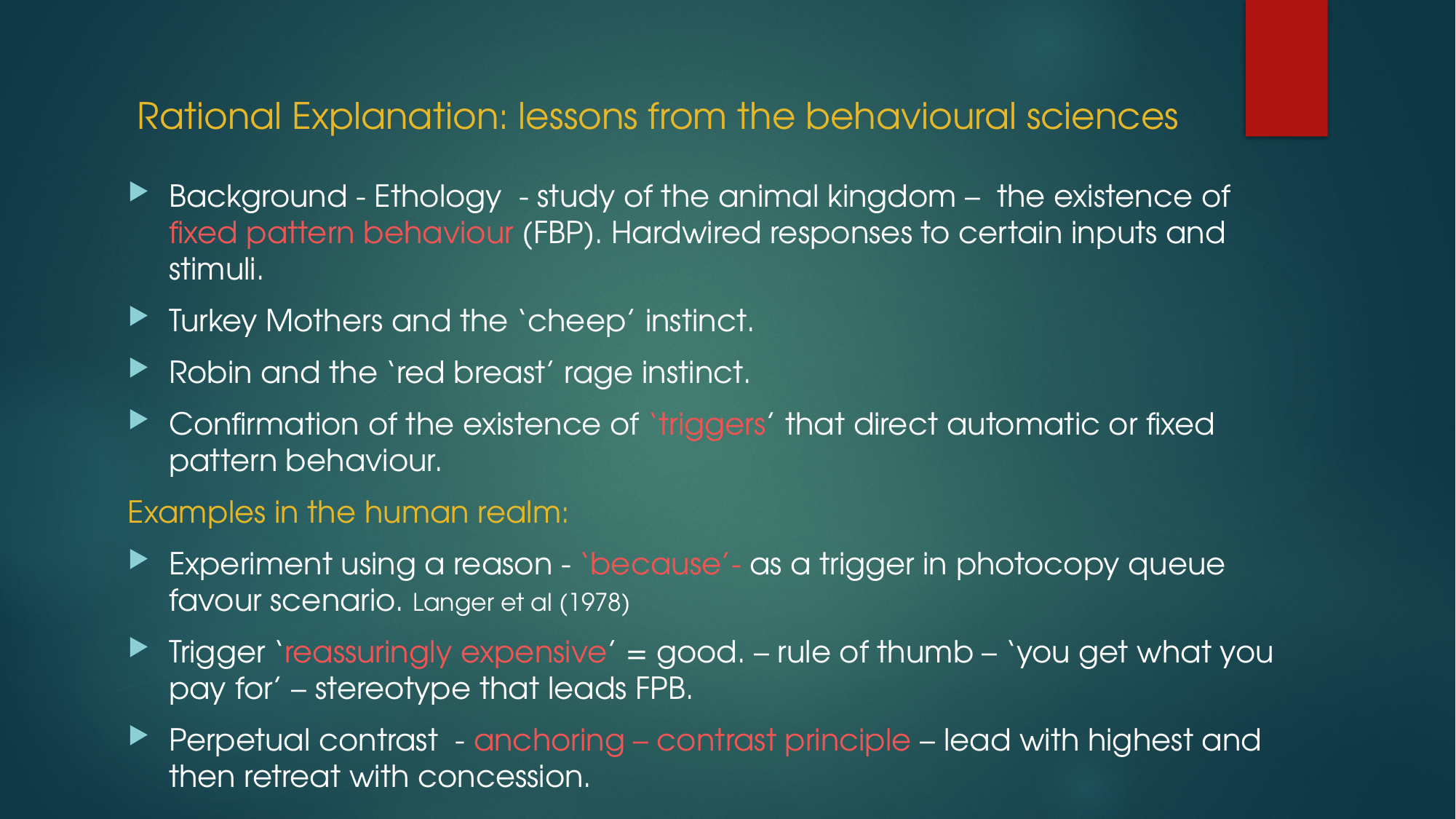

# Rational Explanation: lessons from the behavioural sciences
Background - Ethology  - study of the animal kingdom –  the existence of fixed pattern behaviour (FBP). Hardwired responses to certain inputs and stimuli.
Turkey Mothers and the ‘cheep’ instinct.
Robin and the ‘red breast’ rage instinct.
Confirmation of the existence of ‘triggers’ that direct automatic or fixed pattern behaviour.
Examples in the human realm:
Experiment using a reason - ‘because’- as a trigger in photocopy queue favour scenario. Langer et al (1978)
Trigger ‘reassuringly expensive’ = good. – rule of thumb – ‘you get what you pay for’ – stereotype that leads FPB.
Perpetual contrast  - anchoring – contrast principle – lead with highest and then retreat with concession.